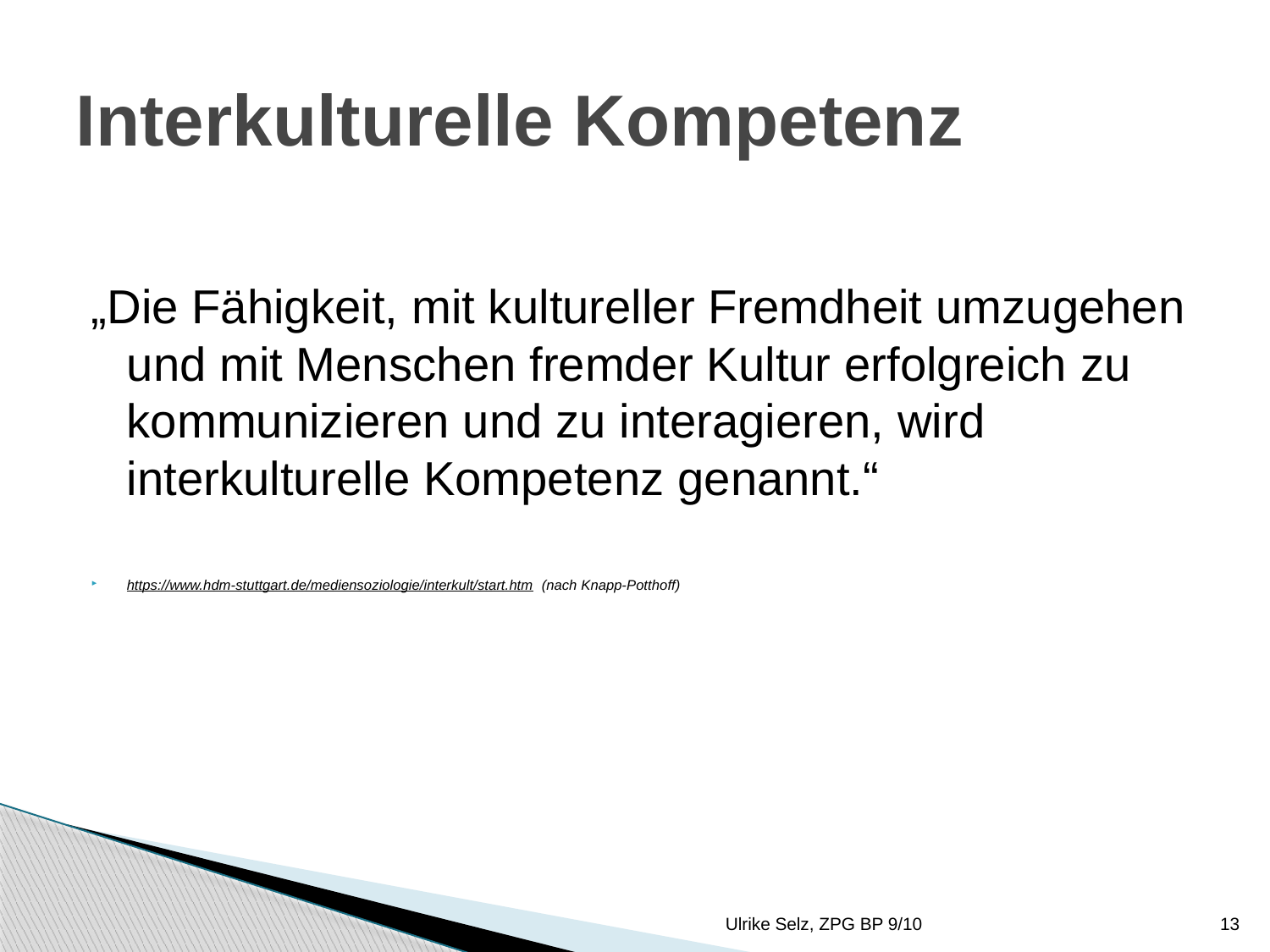

# Interkulturelle Kompetenz

„Die Fähigkeit, mit kultureller Fremdheit umzugehen und mit Menschen fremder Kultur erfolgreich zu kommunizieren und zu interagieren, wird interkulturelle Kompetenz genannt.“

https://www.hdm-stuttgart.de/mediensoziologie/interkult/start.htm  (nach Knapp-Potthoff)

Ulrike Selz, ZPG BP 9/10
13